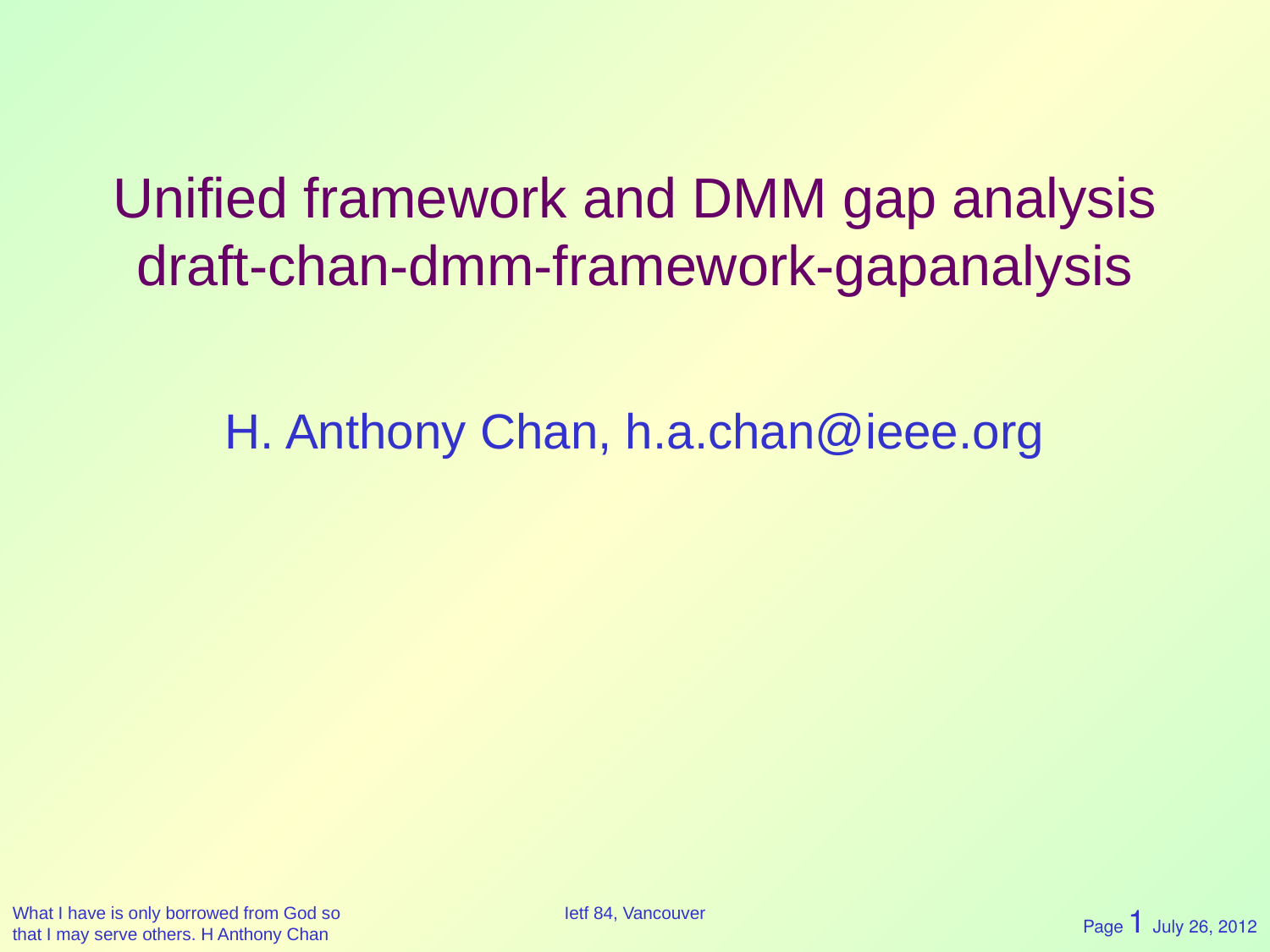

# Unified framework and DMM gap analysis draft-chan-dmm-framework-gapanalysis
H. Anthony Chan, h.a.chan@ieee.org